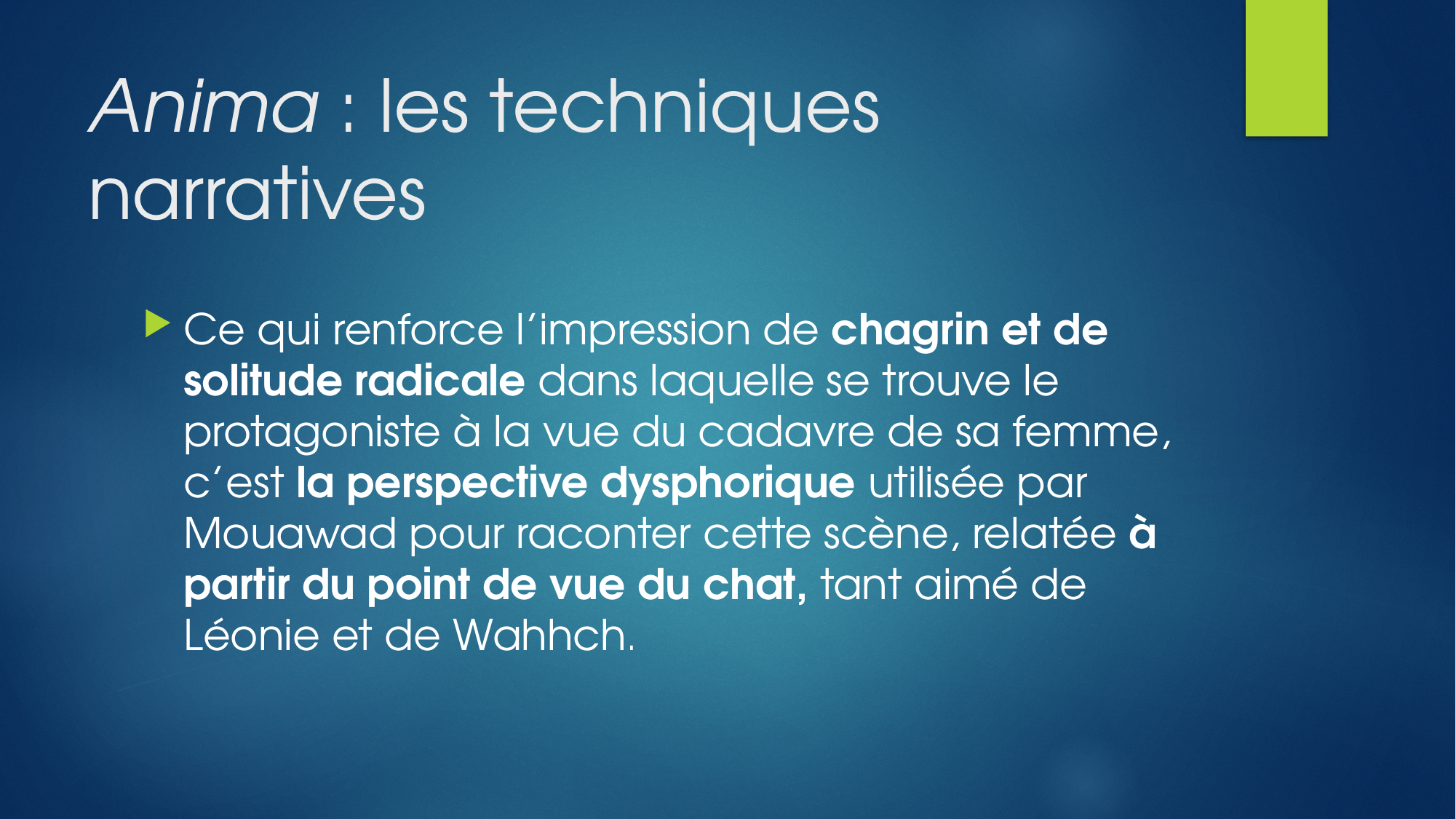

# Anima : les techniques narratives

Ce qui renforce l’impression de chagrin et de solitude radicale dans laquelle se trouve le protagoniste à la vue du cadavre de sa femme, c’est la perspective dysphorique utilisée par Mouawad pour raconter cette scène, relatée à partir du point de vue du chat, tant aimé de Léonie et de Wahhch.